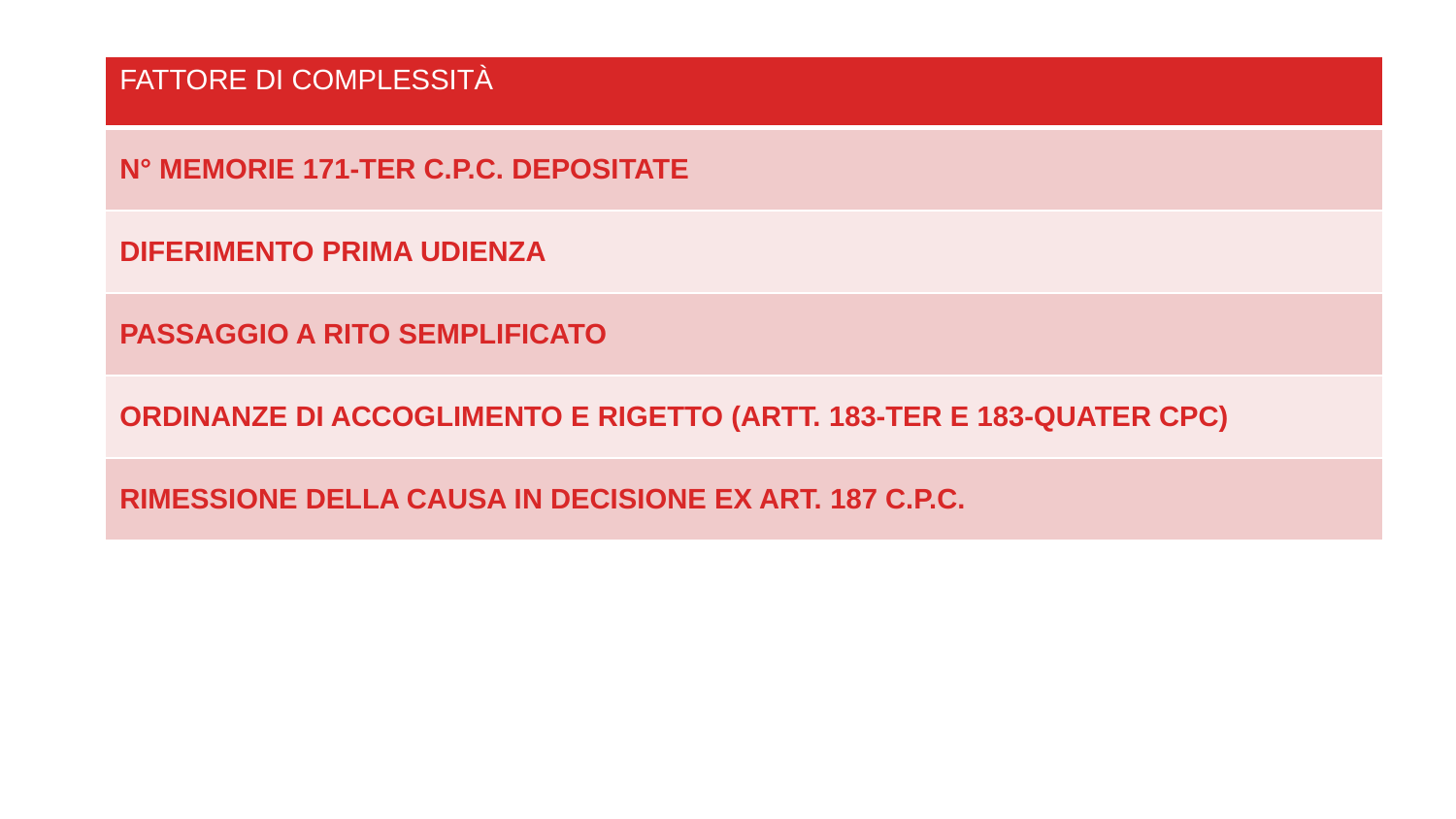

| FATTORE DI COMPLESSITÀ |
| --- |
| N° MEMORIE 171-TER C.P.C. DEPOSITATE |
| DIFERIMENTO PRIMA UDIENZA |
| PASSAGGIO A RITO SEMPLIFICATO |
| ORDINANZE DI ACCOGLIMENTO E RIGETTO (ARTT. 183-TER E 183-QUATER CPC) |
| RIMESSIONE DELLA CAUSA IN DECISIONE EX ART. 187 C.P.C. |